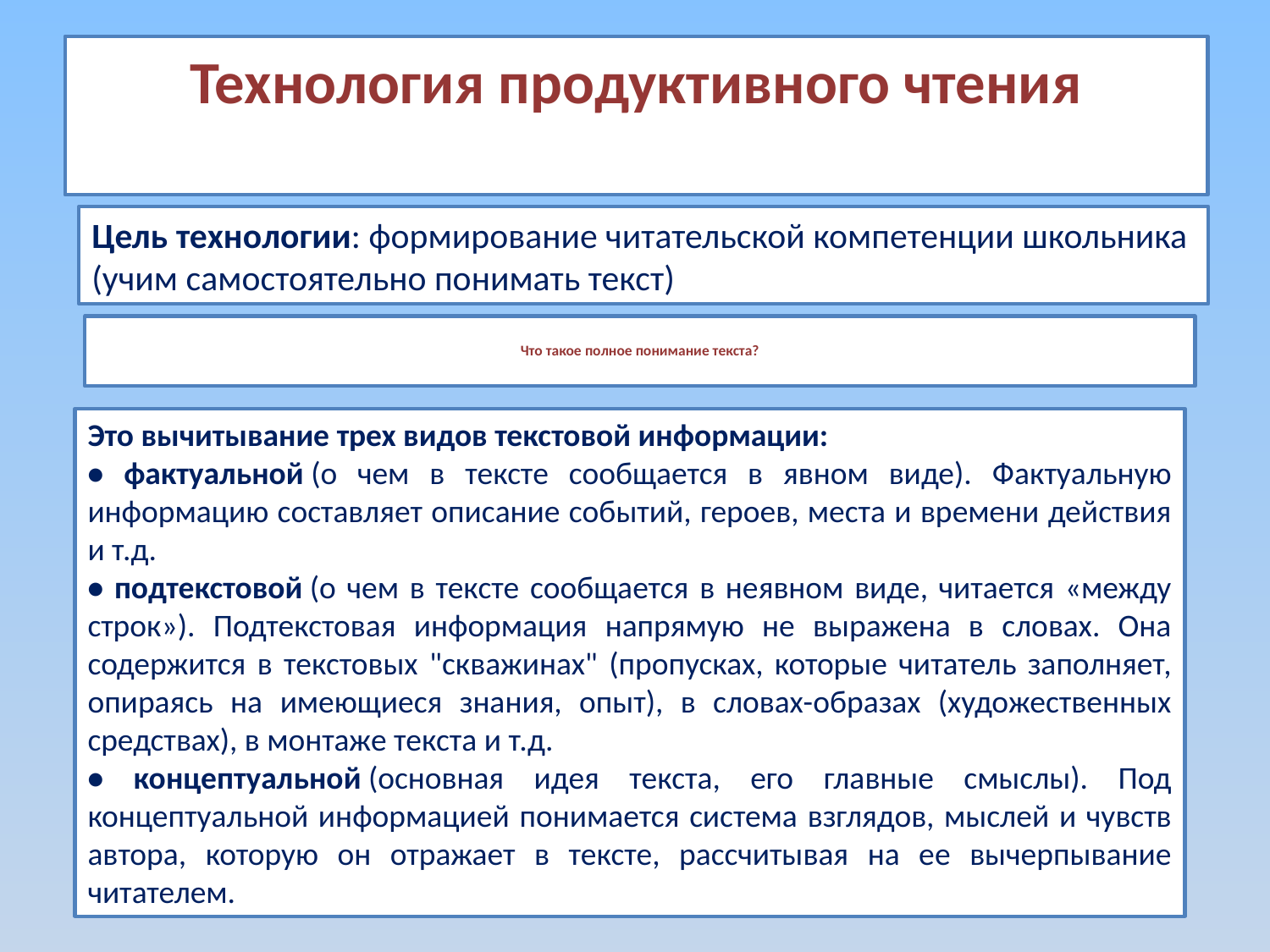

Технология продуктивного чтения
Цель технологии: формирование читательской компетенции школьника
(учим самостоятельно понимать текст)
# Что такое полное понимание текста?
Это вычитывание трех видов текстовой информации:
• фактуальной (о чем в тексте сообщается в явном виде). Фактуальную информацию составляет описание событий, героев, места и времени действия и т.д.
• подтекстовой (о чем в тексте сообщается в неявном виде, читается «между строк»). Подтекстовая информация напрямую не выражена в словах. Она содержится в текстовых "скважинах" (пропусках, которые читатель заполняет, опираясь на имеющиеся знания, опыт), в словах-образах (художественных средствах), в монтаже текста и т.д.
• концептуальной (основная идея текста, его главные смыслы). Под концептуальной информацией понимается система взглядов, мыслей и чувств автора, которую он отражает в тексте, рассчитывая на ее вычерпывание читателем.